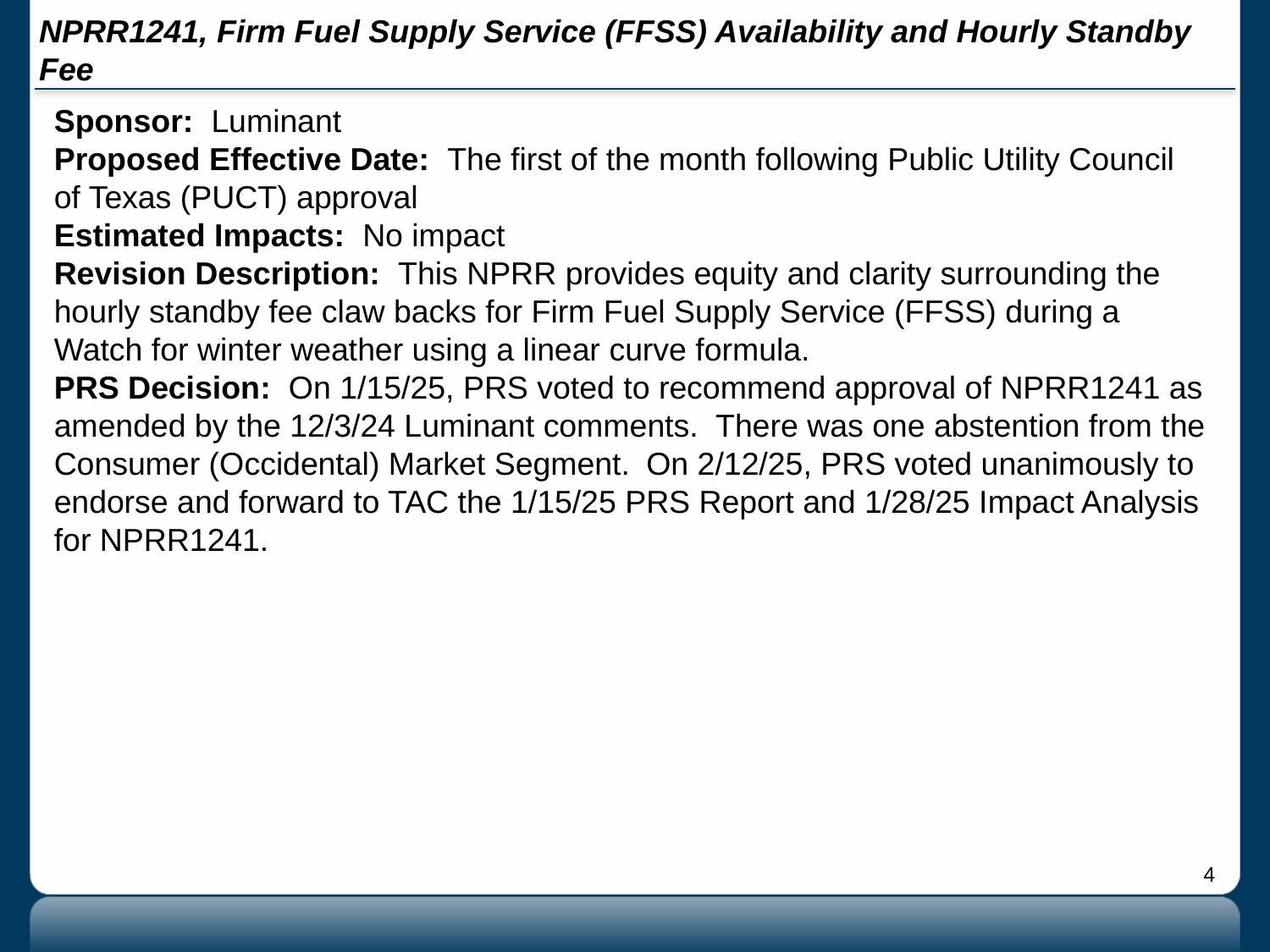

# NPRR1241, Firm Fuel Supply Service (FFSS) Availability and Hourly Standby Fee
Sponsor:  Luminant
Proposed Effective Date:  The first of the month following Public Utility Council of Texas (PUCT) approval
Estimated Impacts:  No impact
Revision Description:  This NPRR provides equity and clarity surrounding the hourly standby fee claw backs for Firm Fuel Supply Service (FFSS) during a Watch for winter weather using a linear curve formula.
PRS Decision:  On 1/15/25, PRS voted to recommend approval of NPRR1241 as amended by the 12/3/24 Luminant comments.  There was one abstention from the Consumer (Occidental) Market Segment.  On 2/12/25, PRS voted unanimously to endorse and forward to TAC the 1/15/25 PRS Report and 1/28/25 Impact Analysis for NPRR1241.